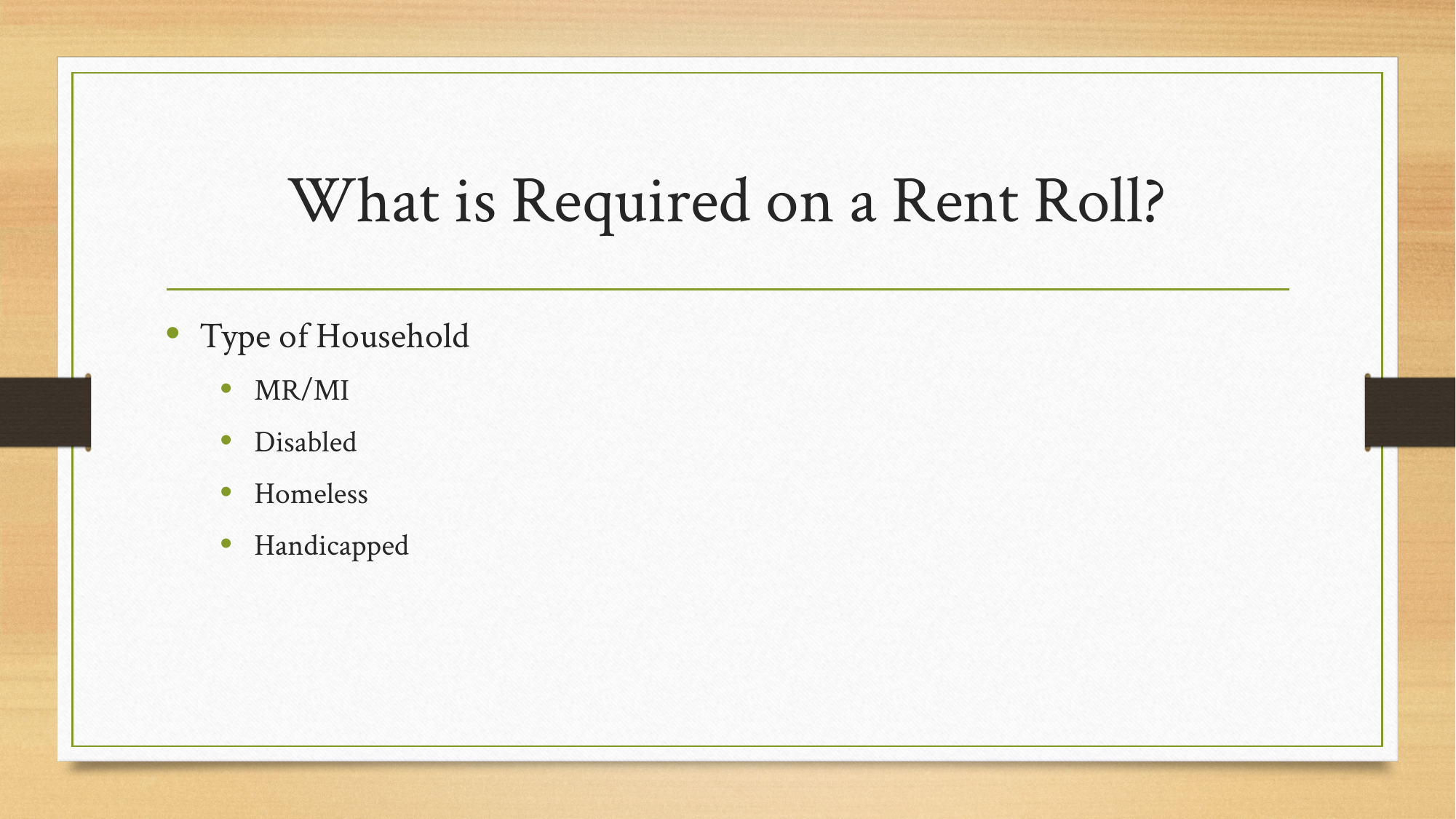

# What is Required on a Rent Roll?
Type of Household
MR/MI
Disabled
Homeless
Handicapped